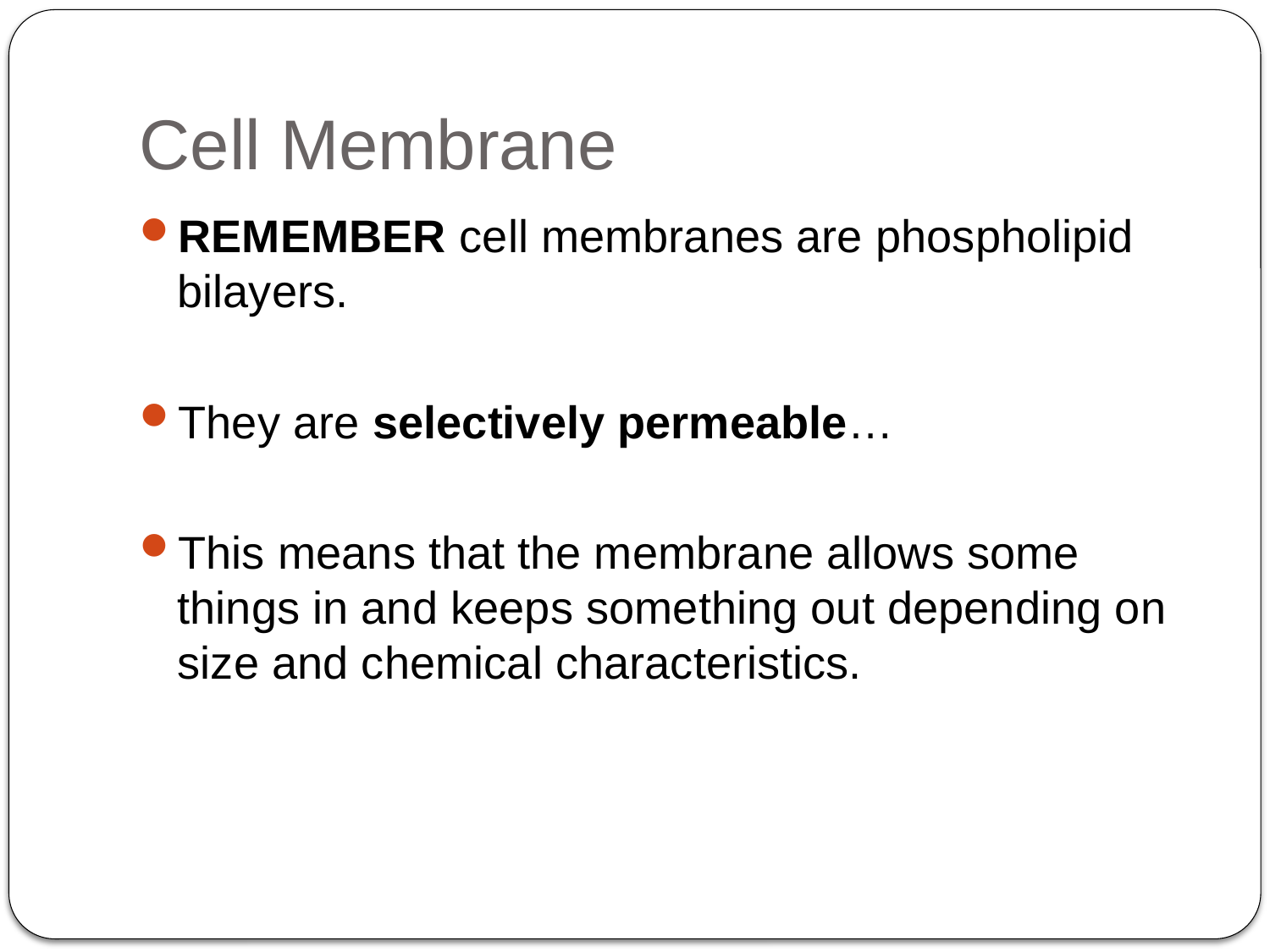

# Cell Membrane
REMEMBER cell membranes are phospholipid bilayers.

They are selectively permeable…

This means that the membrane allows some things in and keeps something out depending on size and chemical characteristics.